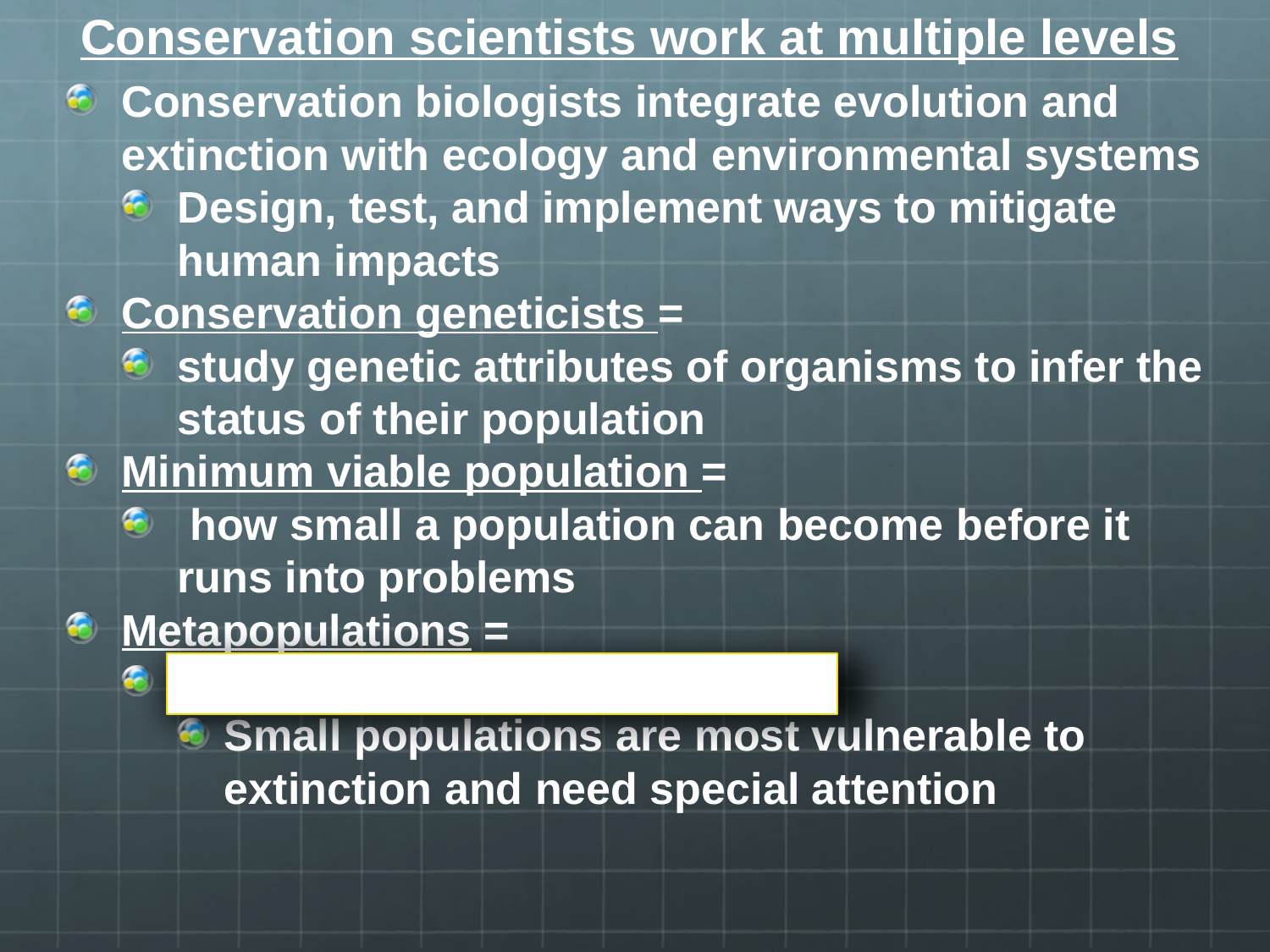

# Conservation scientists work at multiple levels
Conservation biologists integrate evolution and extinction with ecology and environmental systems
Design, test, and implement ways to mitigate human impacts
Conservation geneticists =
study genetic attributes of organisms to infer the status of their population
Minimum viable population =
 how small a population can become before it runs into problems
Metapopulations =
a network of subpopulations
Small populations are most vulnerable to extinction and need special attention